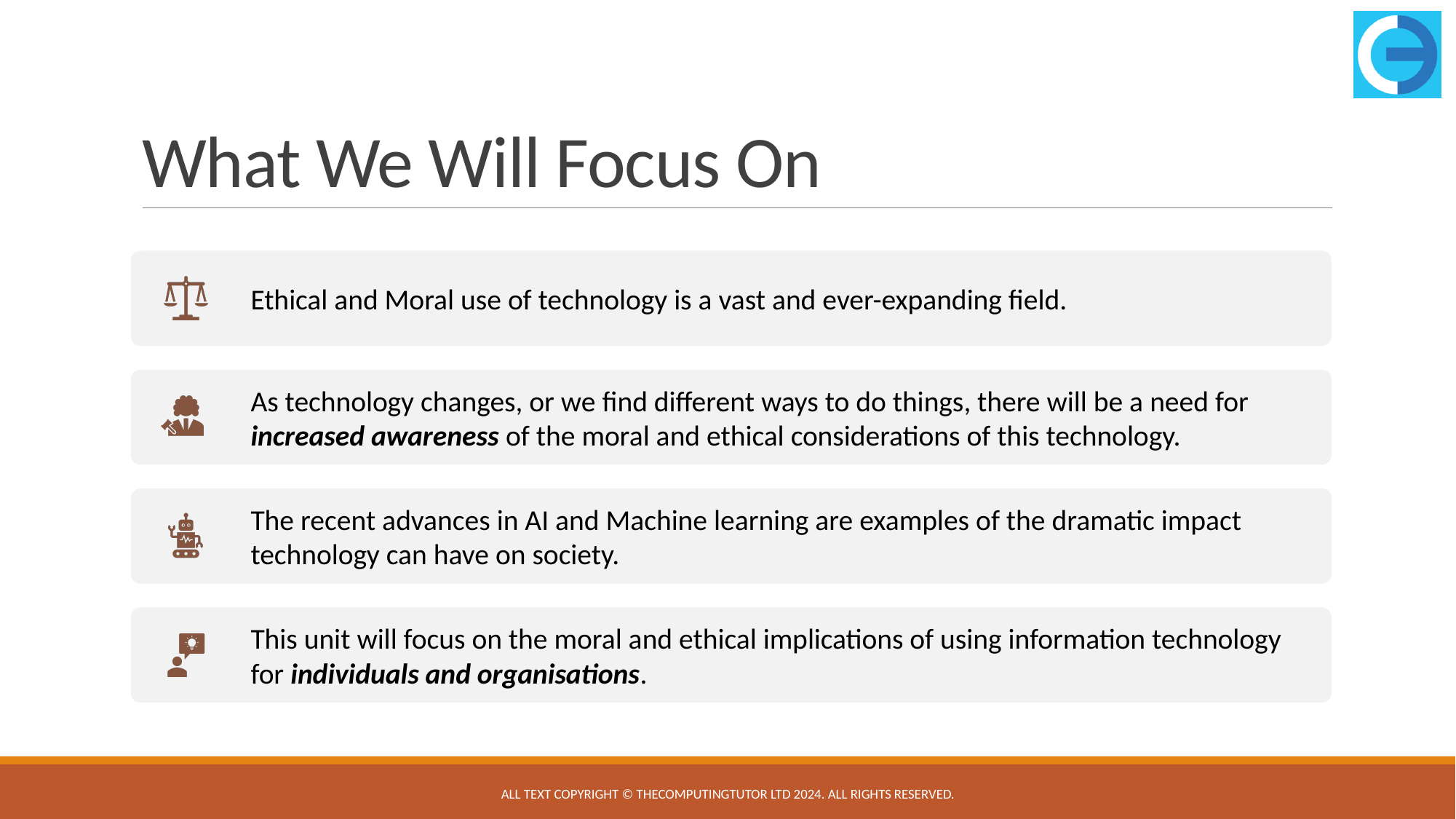

# What We Will Focus On
Ethical and Moral use of technology is a vast and ever-expanding field.
As technology changes, or we find different ways to do things, there will be a need for increased awareness of the moral and ethical considerations of this technology.
The recent advances in AI and Machine learning are examples of the dramatic impact technology can have on society.
This unit will focus on the moral and ethical implications of using information technology for individuals and organisations.
All text copyright © TheComputingTutor Ltd 2024. All rights Reserved.